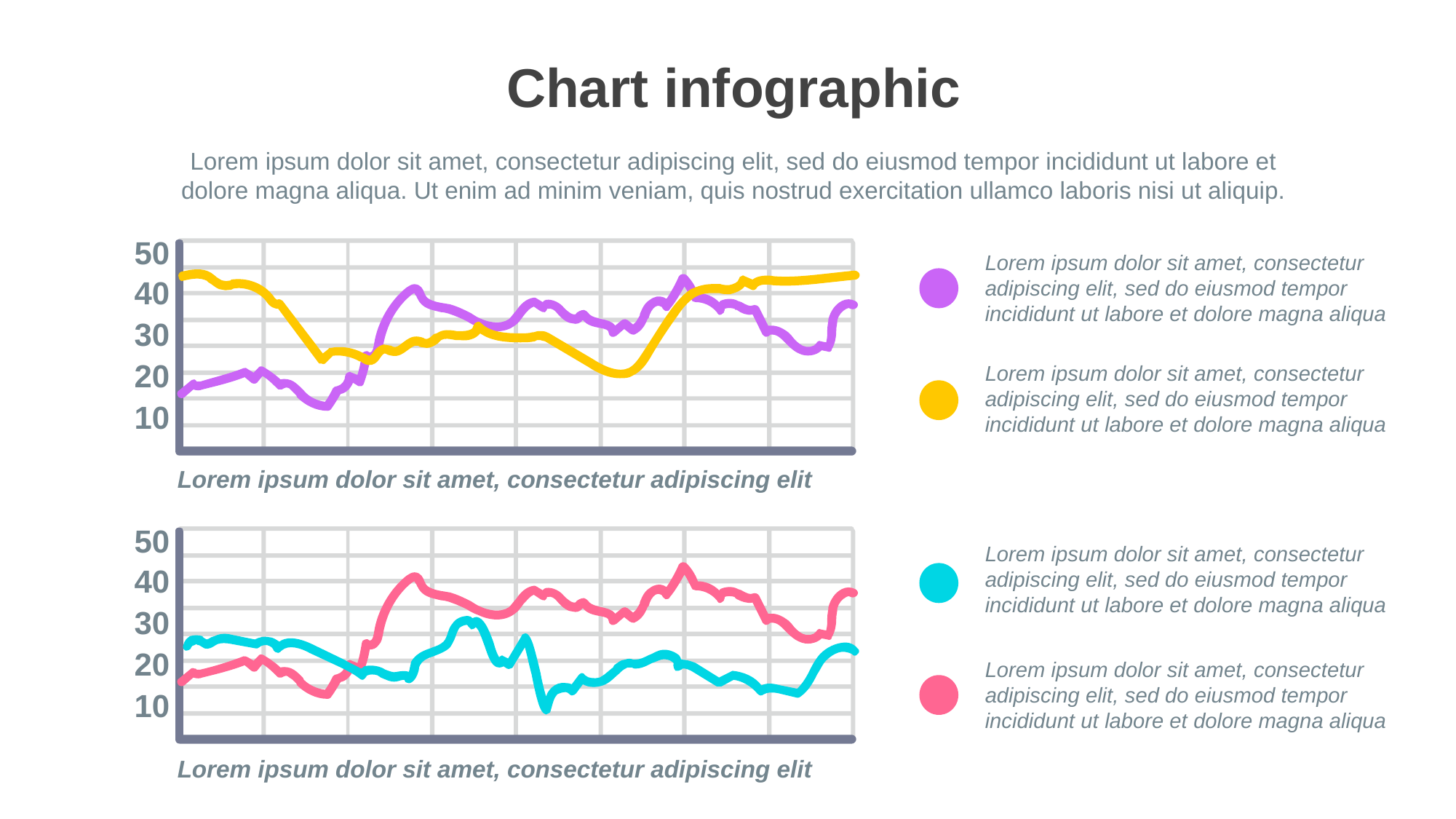

Chart infographic
Lorem ipsum dolor sit amet, consectetur adipiscing elit, sed do eiusmod tempor incididunt ut labore et dolore magna aliqua. Ut enim ad minim veniam, quis nostrud exercitation ullamco laboris nisi ut aliquip.
50

40

30

20

10

Lorem ipsum dolor sit amet, consectetur adipiscing elit
Lorem ipsum dolor sit amet, consectetur adipiscing elit, sed do eiusmod tempor incididunt ut labore et dolore magna aliqua

Lorem ipsum dolor sit amet, consectetur adipiscing elit, sed do eiusmod tempor incididunt ut labore et dolore magna aliqua

50

40

30

20

10

Lorem ipsum dolor sit amet, consectetur adipiscing elit
Lorem ipsum dolor sit amet, consectetur adipiscing elit, sed do eiusmod tempor incididunt ut labore et dolore magna aliqua

Lorem ipsum dolor sit amet, consectetur adipiscing elit, sed do eiusmod tempor incididunt ut labore et dolore magna aliqua